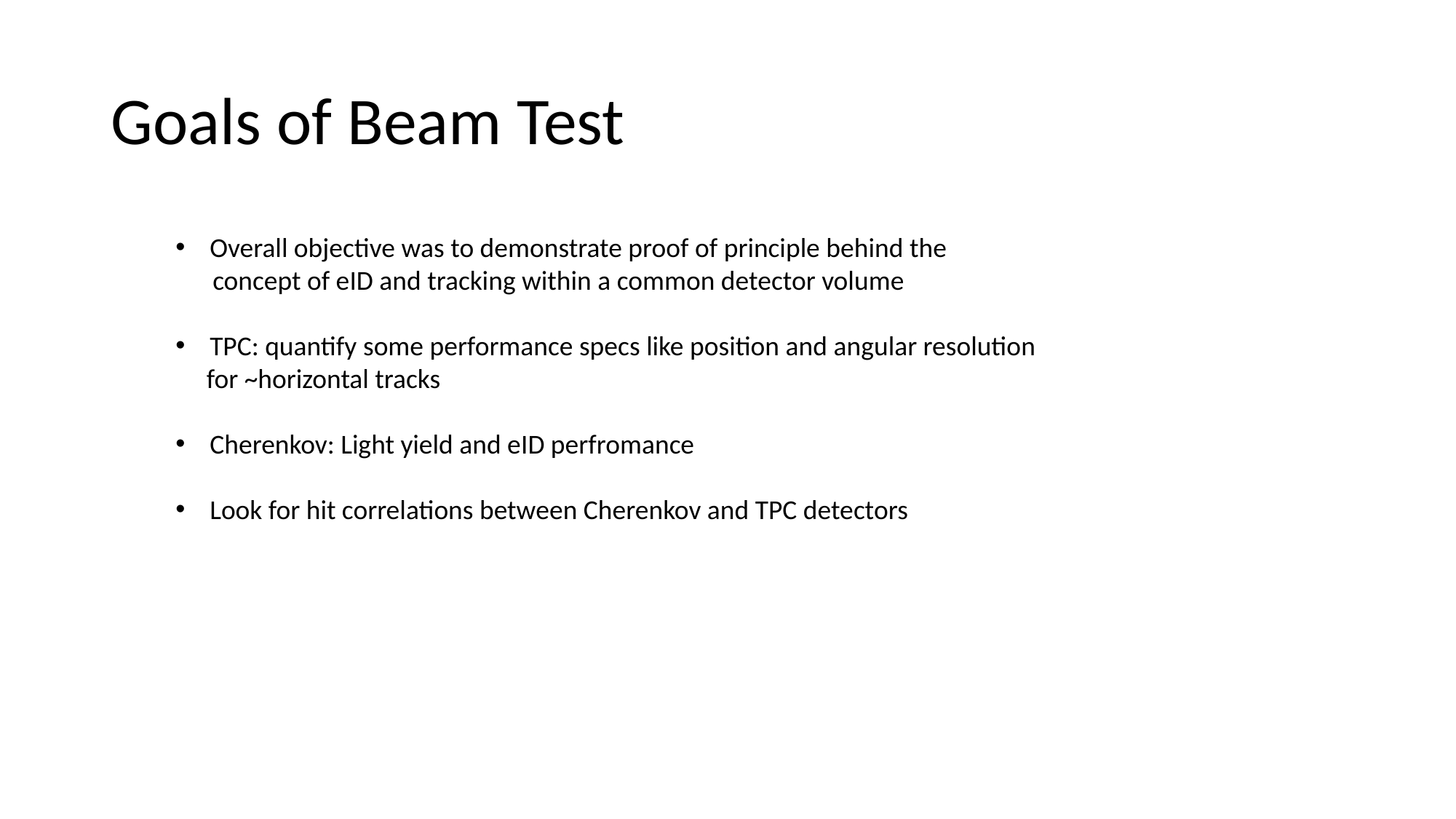

# Goals of Beam Test
Overall objective was to demonstrate proof of principle behind the
      concept of eID and tracking within a common detector volume

TPC: quantify some performance specs like position and angular resolution
     for ~horizontal tracks

Cherenkov: Light yield and eID perfromance

Look for hit correlations between Cherenkov and TPC detectors